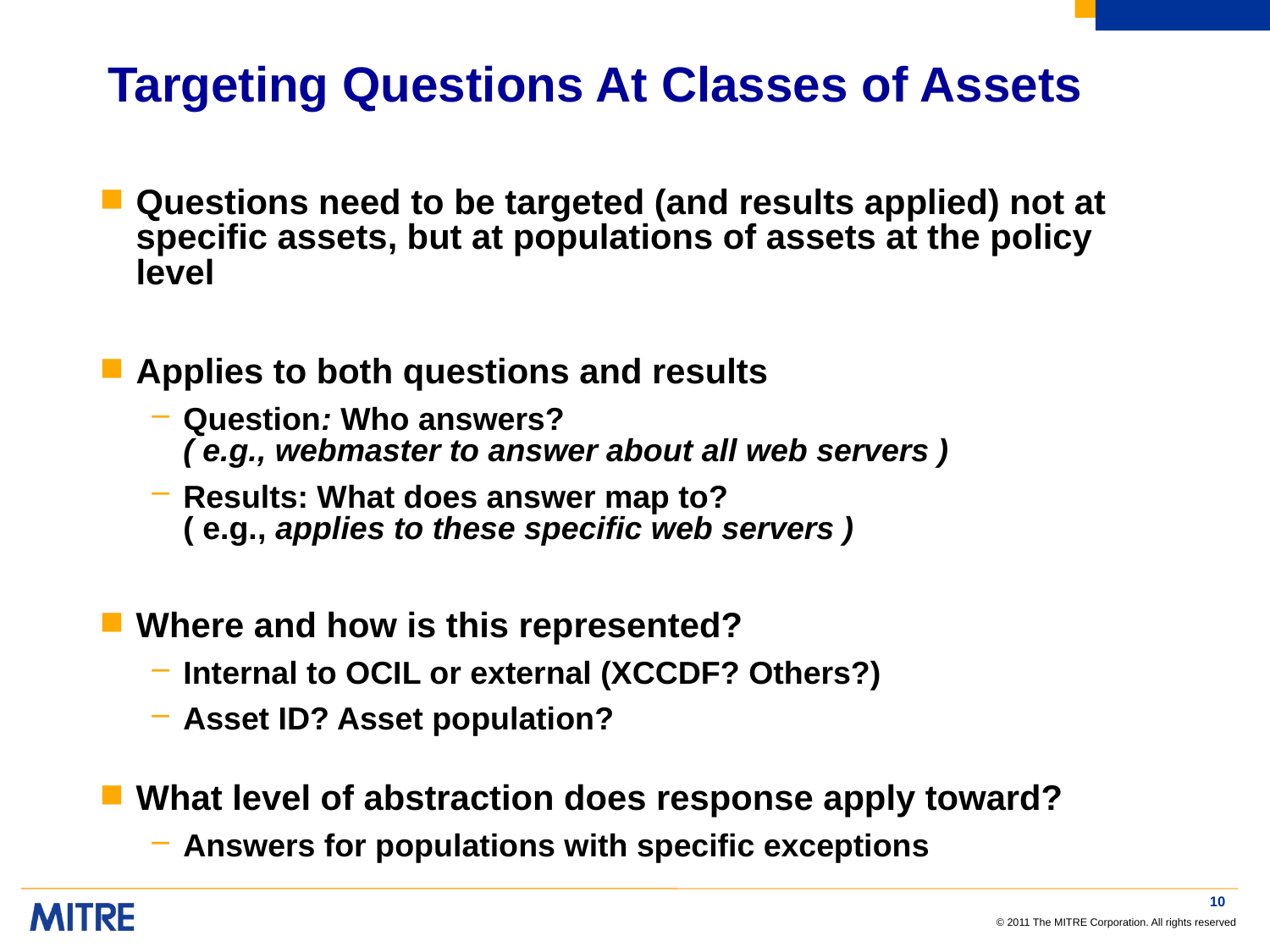

# Targeting Questions At Classes of Assets
Questions need to be targeted (and results applied) not at specific assets, but at populations of assets at the policy level

Applies to both questions and results
Question: Who answers?
( e.g., webmaster to answer about all web servers )
Results: What does answer map to?
( e.g., applies to these specific web servers )

Where and how is this represented?
Internal to OCIL or external (XCCDF? Others?)
Asset ID? Asset population?
What level of abstraction does response apply toward?
Answers for populations with specific exceptions

10